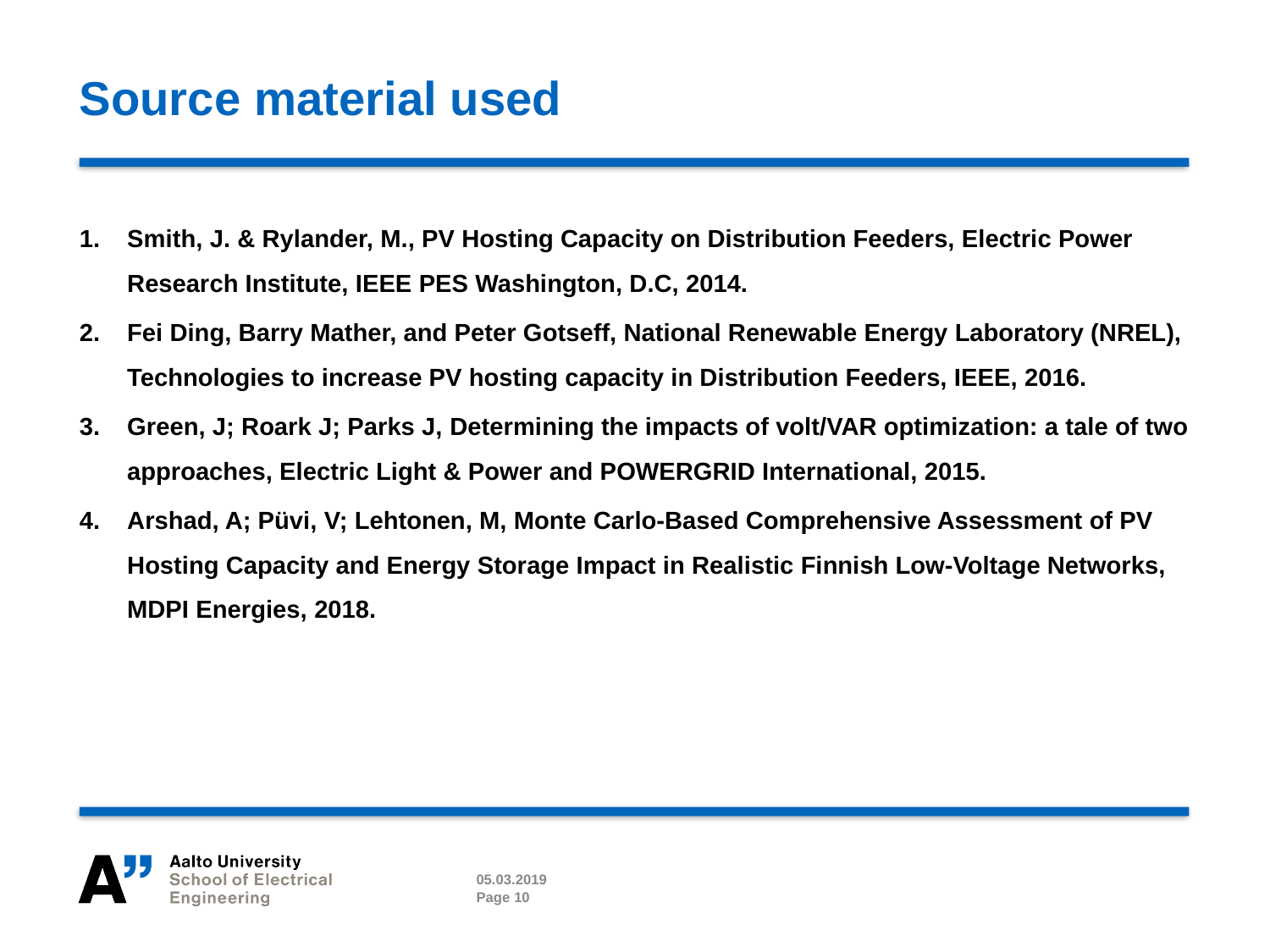

# Source material used
Smith, J. & Rylander, M., PV Hosting Capacity on Distribution Feeders, Electric Power Research Institute, IEEE PES Washington, D.C, 2014.
Fei Ding, Barry Mather, and Peter Gotseff, National Renewable Energy Laboratory (NREL), Technologies to increase PV hosting capacity in Distribution Feeders, IEEE, 2016.
Green, J; Roark J; Parks J, Determining the impacts of volt/VAR optimization: a tale of two approaches, Electric Light & Power and POWERGRID International, 2015.
Arshad, A; Püvi, V; Lehtonen, M, Monte Carlo-Based Comprehensive Assessment of PV Hosting Capacity and Energy Storage Impact in Realistic Finnish Low-Voltage Networks, MDPI Energies, 2018.

05.03.2019
Page 10